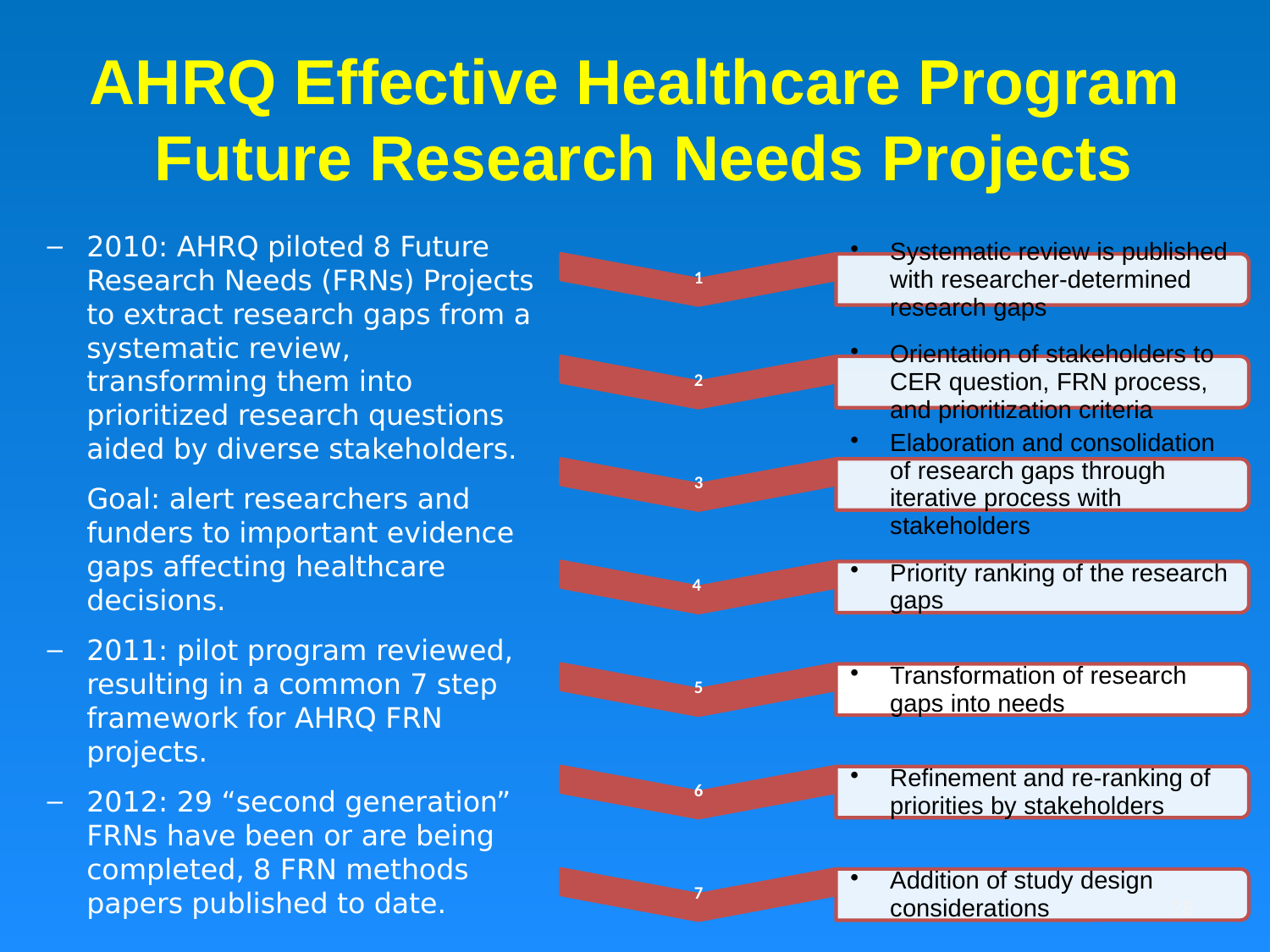

# AHRQ Effective Healthcare Program Future Research Needs Projects
2010: AHRQ piloted 8 Future Research Needs (FRNs) Projects to extract research gaps from a systematic review, transforming them into prioritized research questions aided by diverse stakeholders.
Goal: alert researchers and funders to important evidence gaps affecting healthcare decisions.
2011: pilot program reviewed, resulting in a common 7 step framework for AHRQ FRN projects.
2012: 29 “second generation” FRNs have been or are being completed, 8 FRN methods papers published to date.
1
Orientation of stakeholders to CER question, FRN process, and prioritization criteria
3
Elaboration and consolidation of research gaps through iterative process with stakeholders
4
Priority ranking of the research gaps
5
6
Refinement and re-ranking of priorities by stakeholders
2
Systematic review is published with researcher-determined research gaps
7
Transformation of research gaps into needs
28